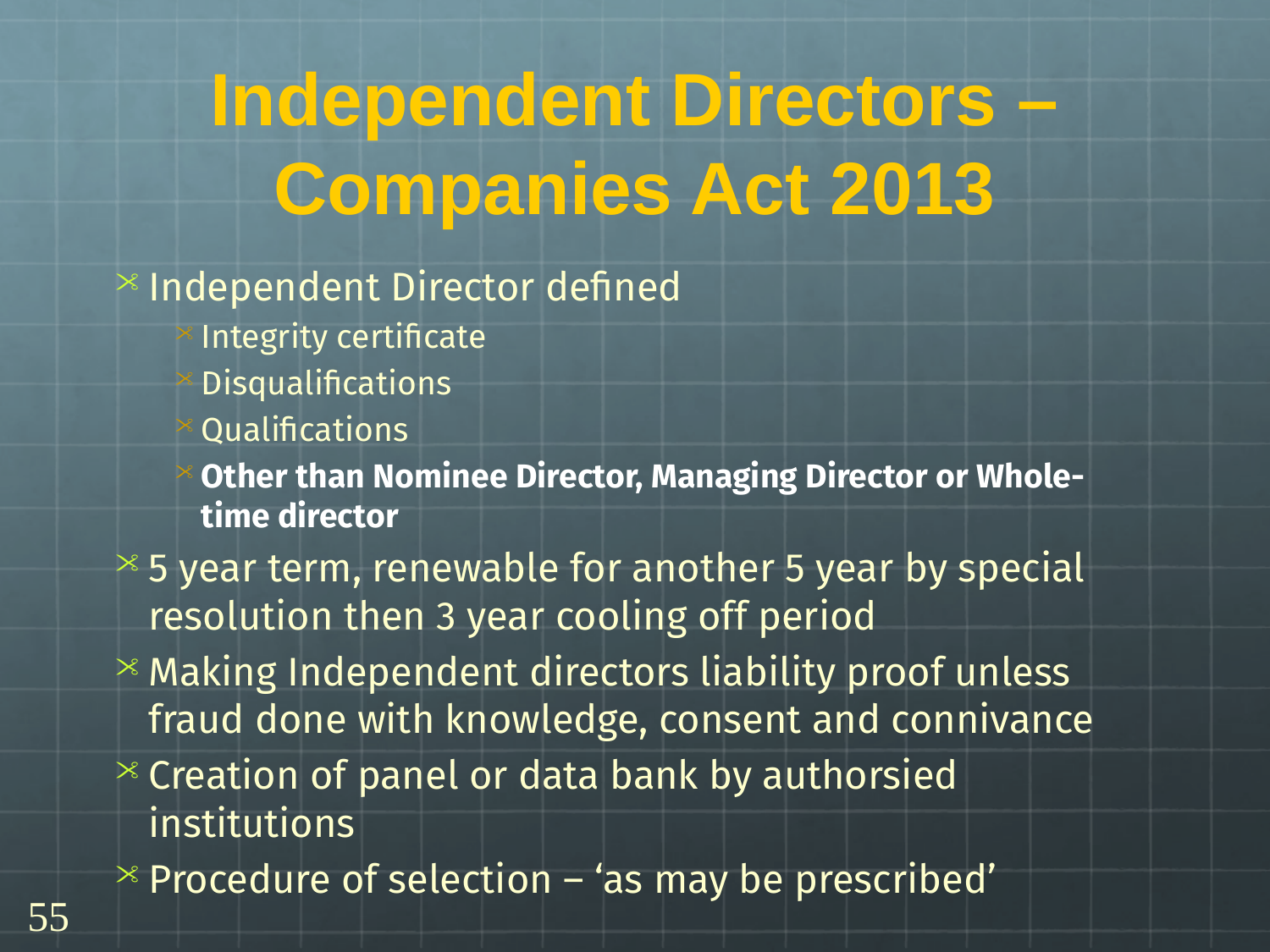

# Independent Directors – Companies Act 2013
Independent Director defined
Integrity certificate
Disqualifications
Qualifications
Other than Nominee Director, Managing Director or Whole-time director
5 year term, renewable for another 5 year by special resolution then 3 year cooling off period
Making Independent directors liability proof unless fraud done with knowledge, consent and connivance
Creation of panel or data bank by authorsied institutions
Procedure of selection – ‘as may be prescribed’
55